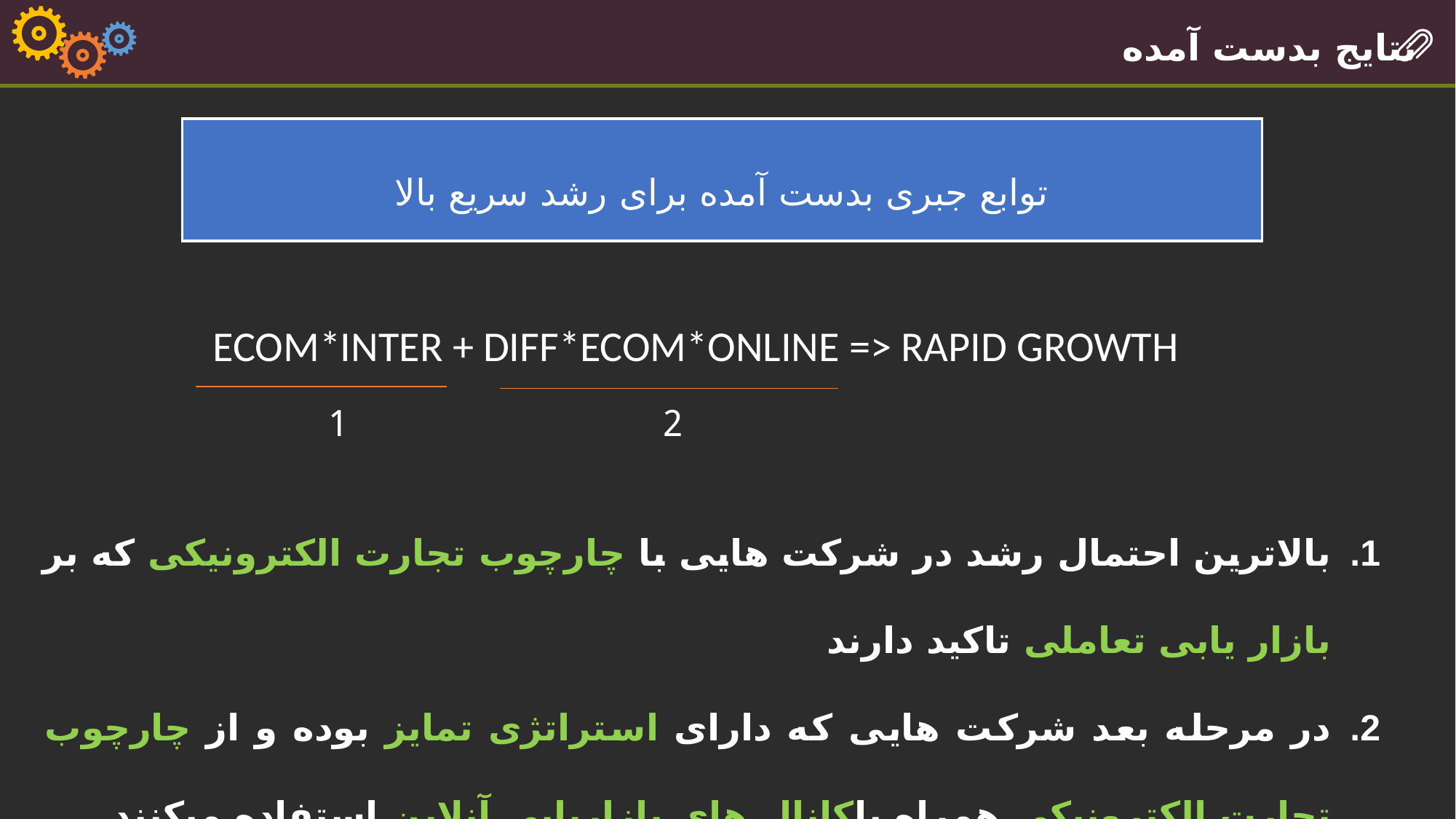

نتایج بدست آمده

توابع جبری بدست آمده برای رشد سریع بالا
ECOM*INTER + DIFF*ECOM*ONLINE => RAPID GROWTH
1
2
بالاترین احتمال رشد در شرکت هایی با چارچوب تجارت الکترونیکی که بر بازار یابی تعاملی تاکید دارند
در مرحله بعد شرکت هایی که دارای استراتژی تمایز بوده و از چارچوب تجارت الکترونیکی همراه باکانال های بازاریابی آنلاین استفاده میکنند